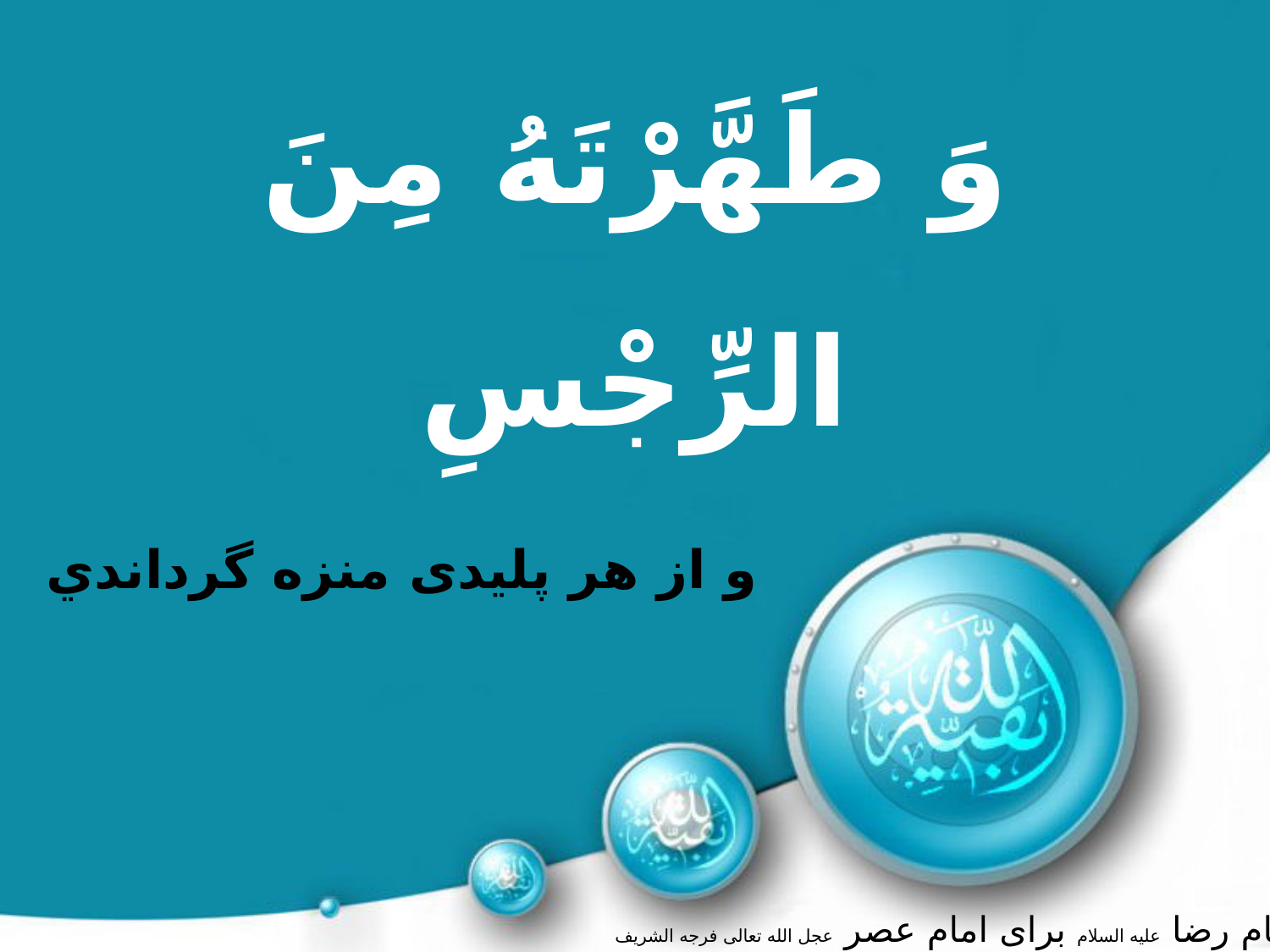

وَ طَهَّرْتَهُ مِنَ الرِّجْسِ
و از هر پليدى منزه گرداندي